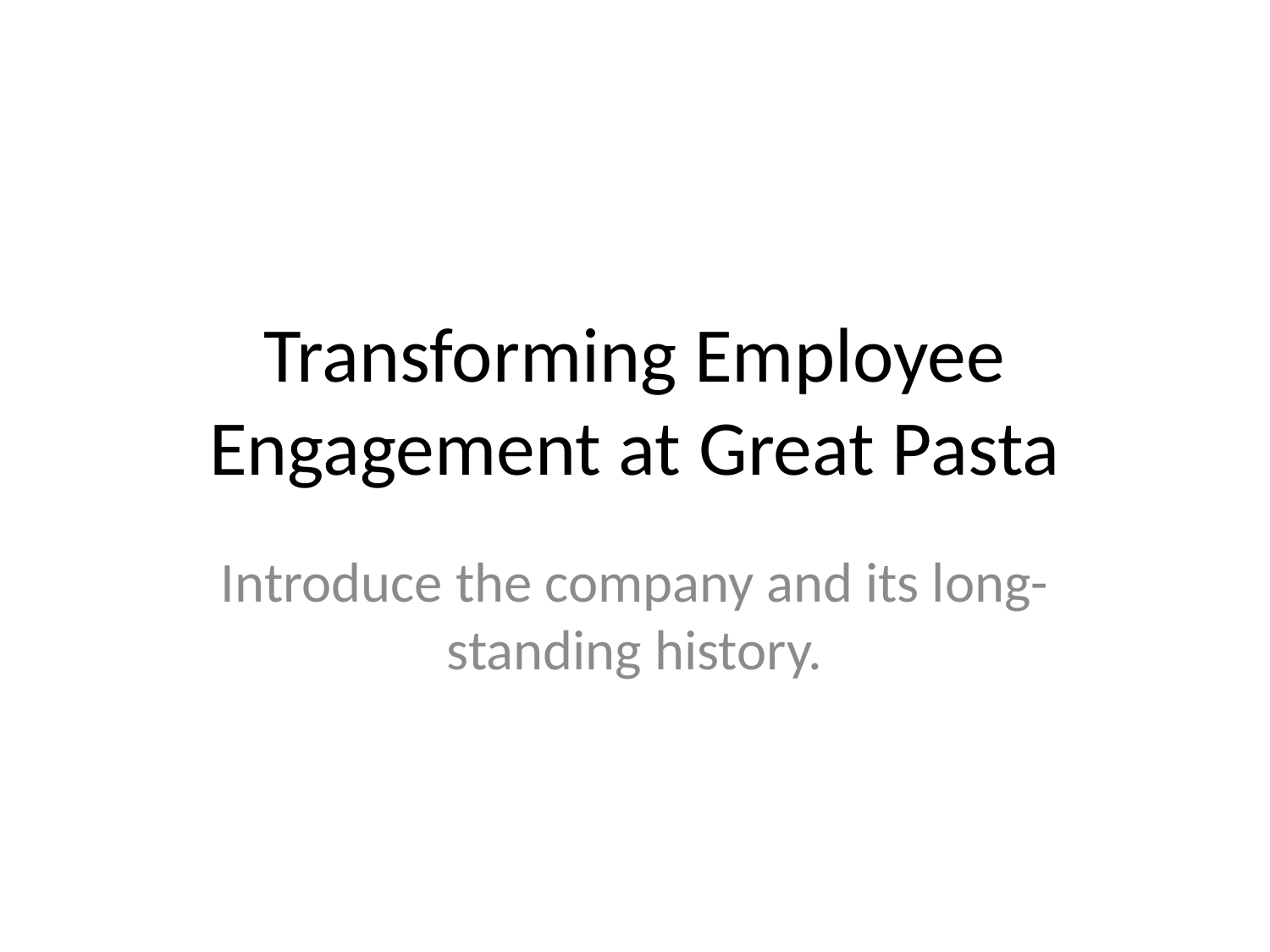

# Transforming Employee Engagement at Great Pasta
Introduce the company and its long-standing history.